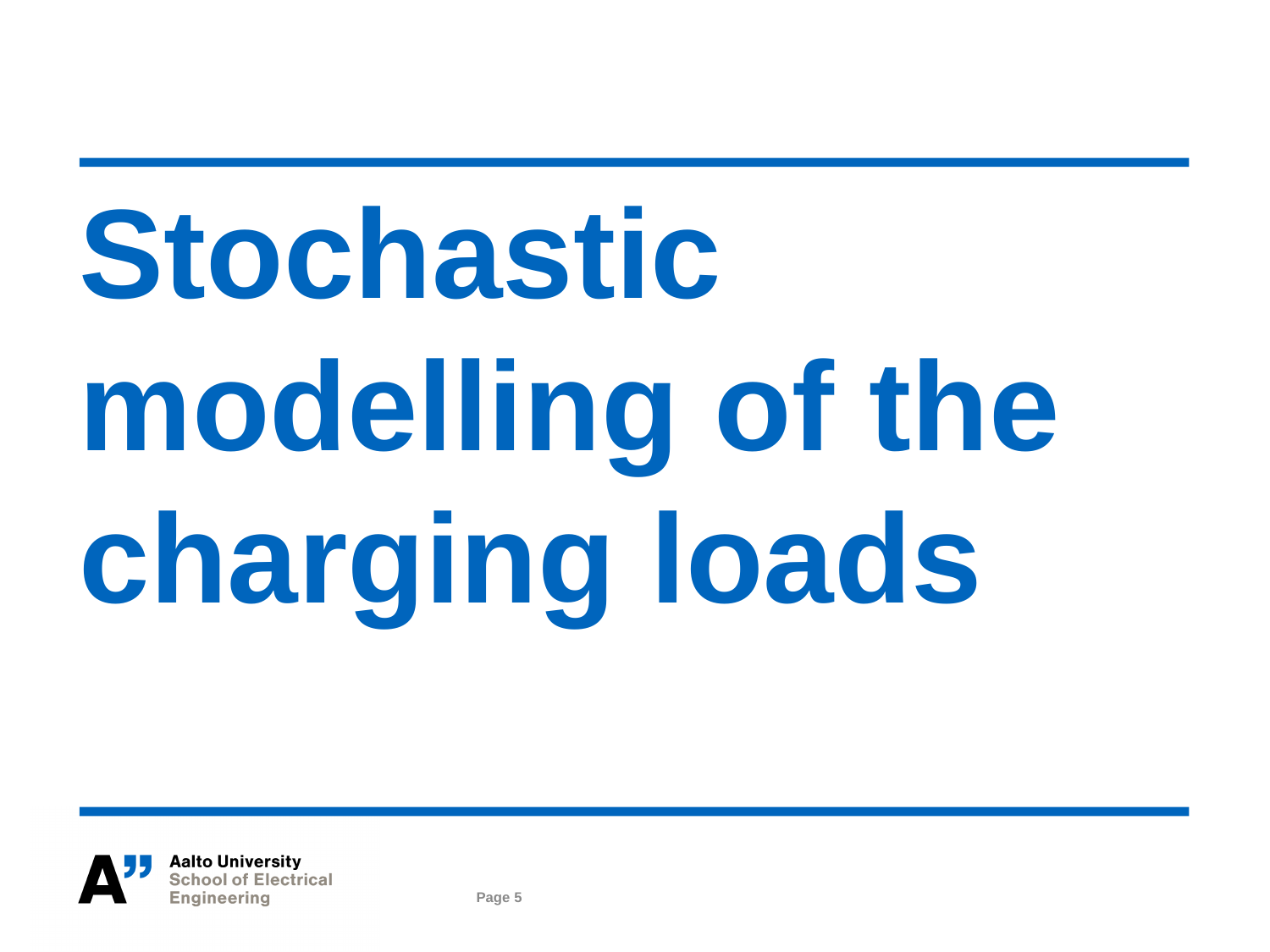

# Stochastic modelling of the charging loads

Page 5